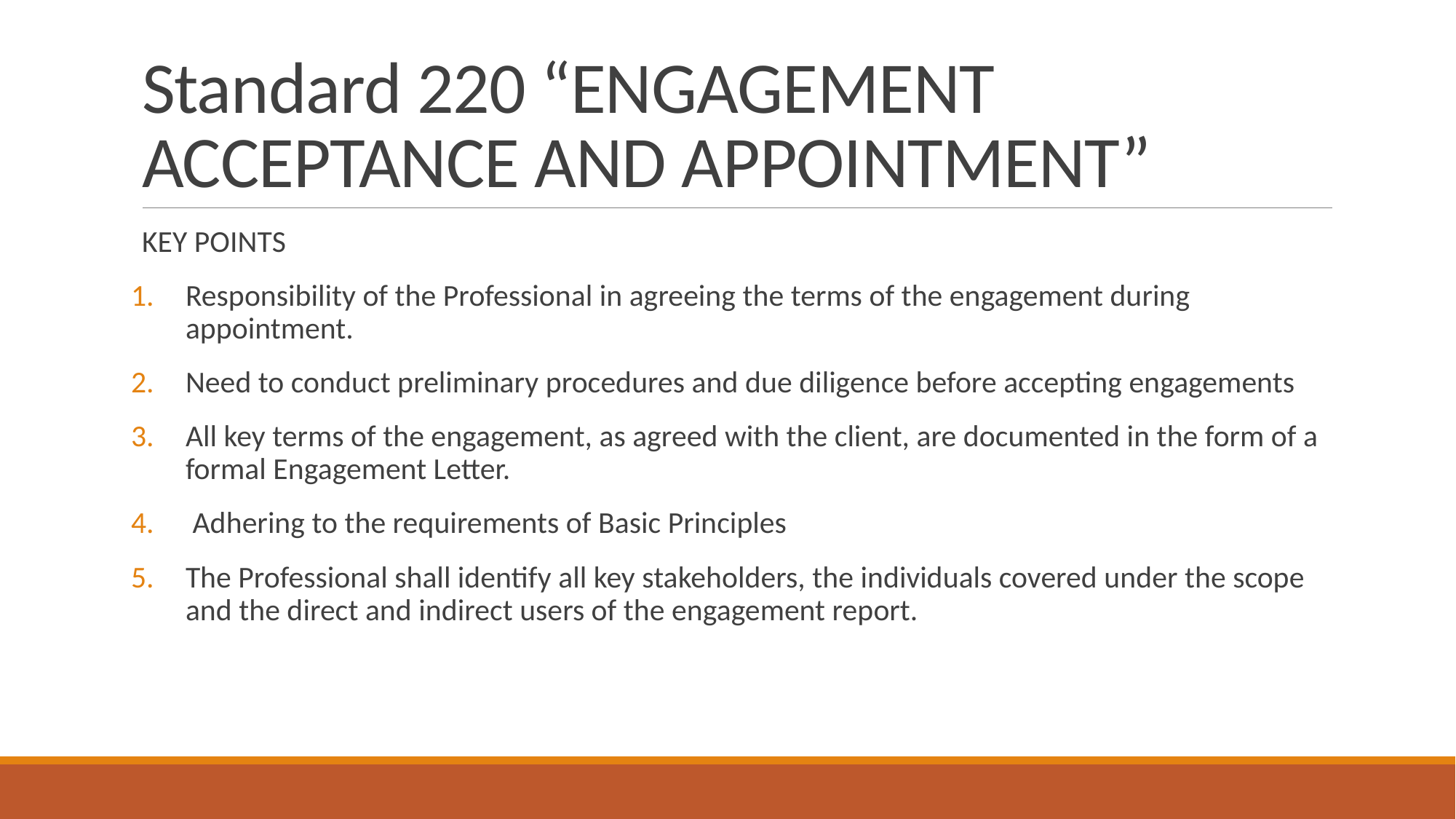

# Standard 220 “ENGAGEMENT ACCEPTANCE AND APPOINTMENT”
KEY POINTS
Responsibility of the Professional in agreeing the terms of the engagement during appointment.
Need to conduct preliminary procedures and due diligence before accepting engagements
All key terms of the engagement, as agreed with the client, are documented in the form of a formal Engagement Letter.
 Adhering to the requirements of Basic Principles
The Professional shall identify all key stakeholders, the individuals covered under the scope and the direct and indirect users of the engagement report.